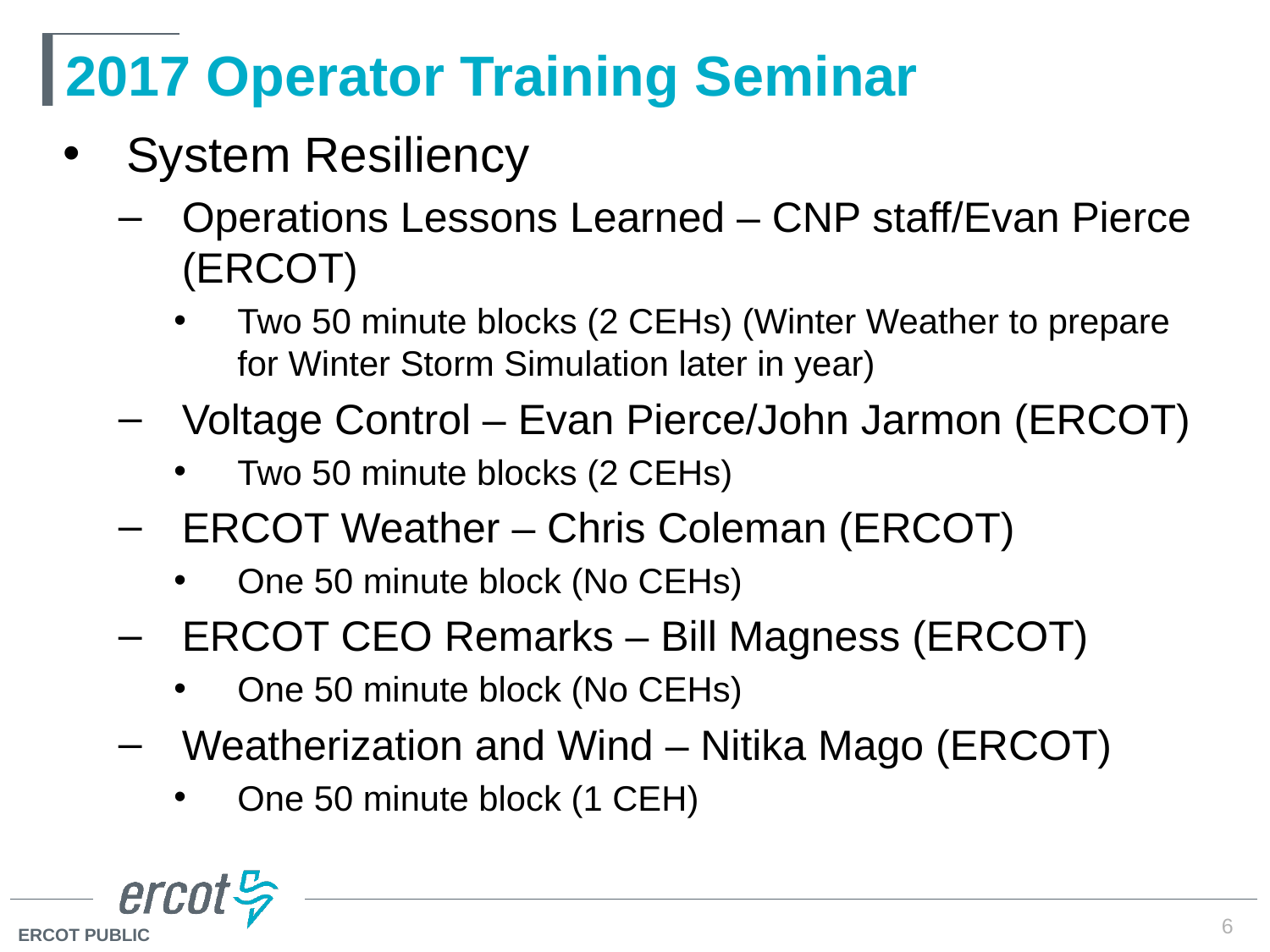

# 2017 Operator Training Seminar
System Resiliency
Operations Lessons Learned – CNP staff/Evan Pierce (ERCOT)
Two 50 minute blocks (2 CEHs) (Winter Weather to prepare for Winter Storm Simulation later in year)
Voltage Control – Evan Pierce/John Jarmon (ERCOT)
Two 50 minute blocks (2 CEHs)
ERCOT Weather – Chris Coleman (ERCOT)
One 50 minute block (No CEHs)
ERCOT CEO Remarks – Bill Magness (ERCOT)
One 50 minute block (No CEHs)
Weatherization and Wind – Nitika Mago (ERCOT)
One 50 minute block (1 CEH)
6